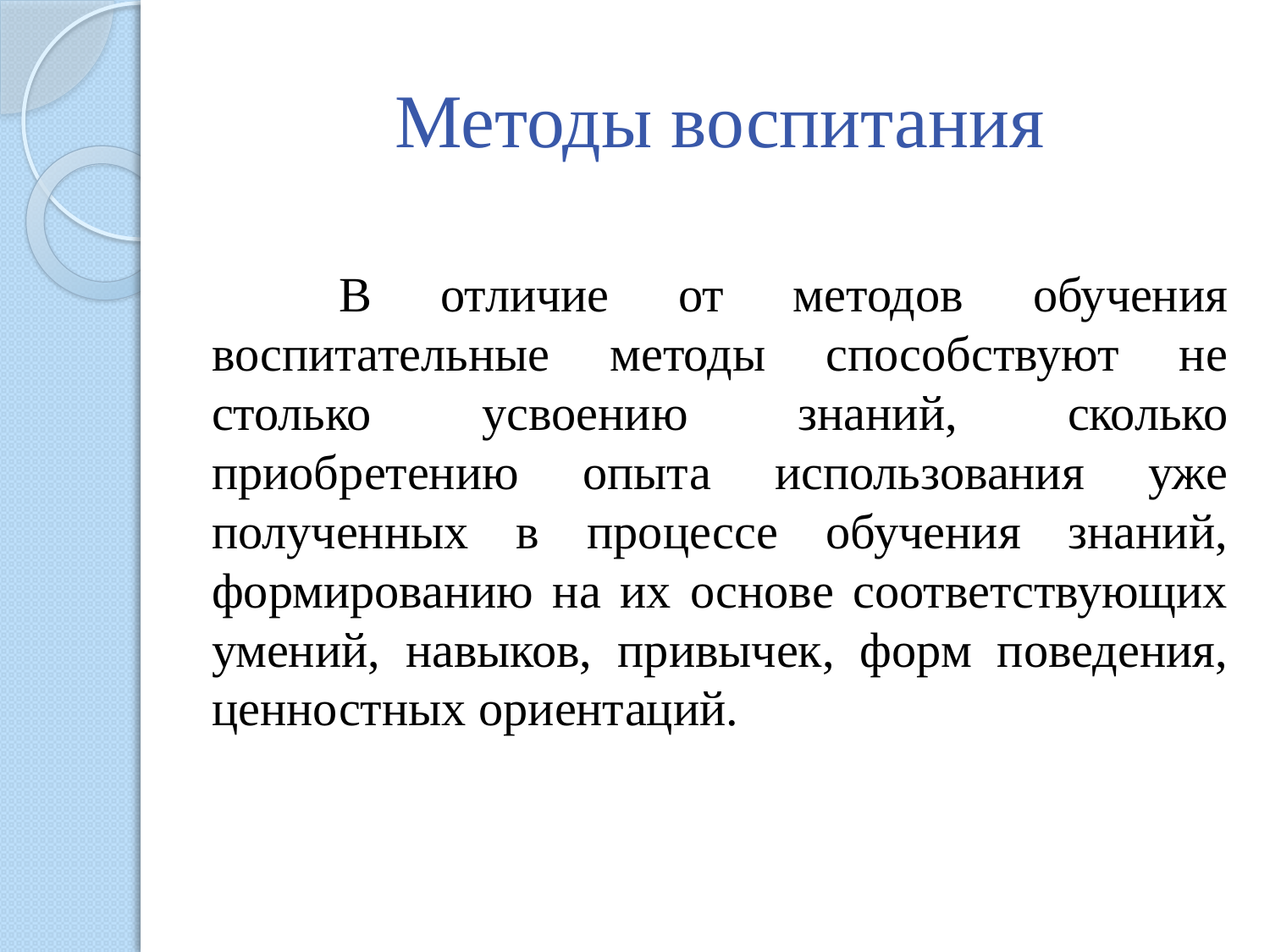

# Методы воспитания
	В отличие от методов обучения воспитательные методы способствуют не столько усвоению знаний, сколько приобретению опыта использования уже полученных в процессе обучения знаний, формированию на их основе соответствующих умений, навыков, привычек, форм поведения, ценностных ориентаций.